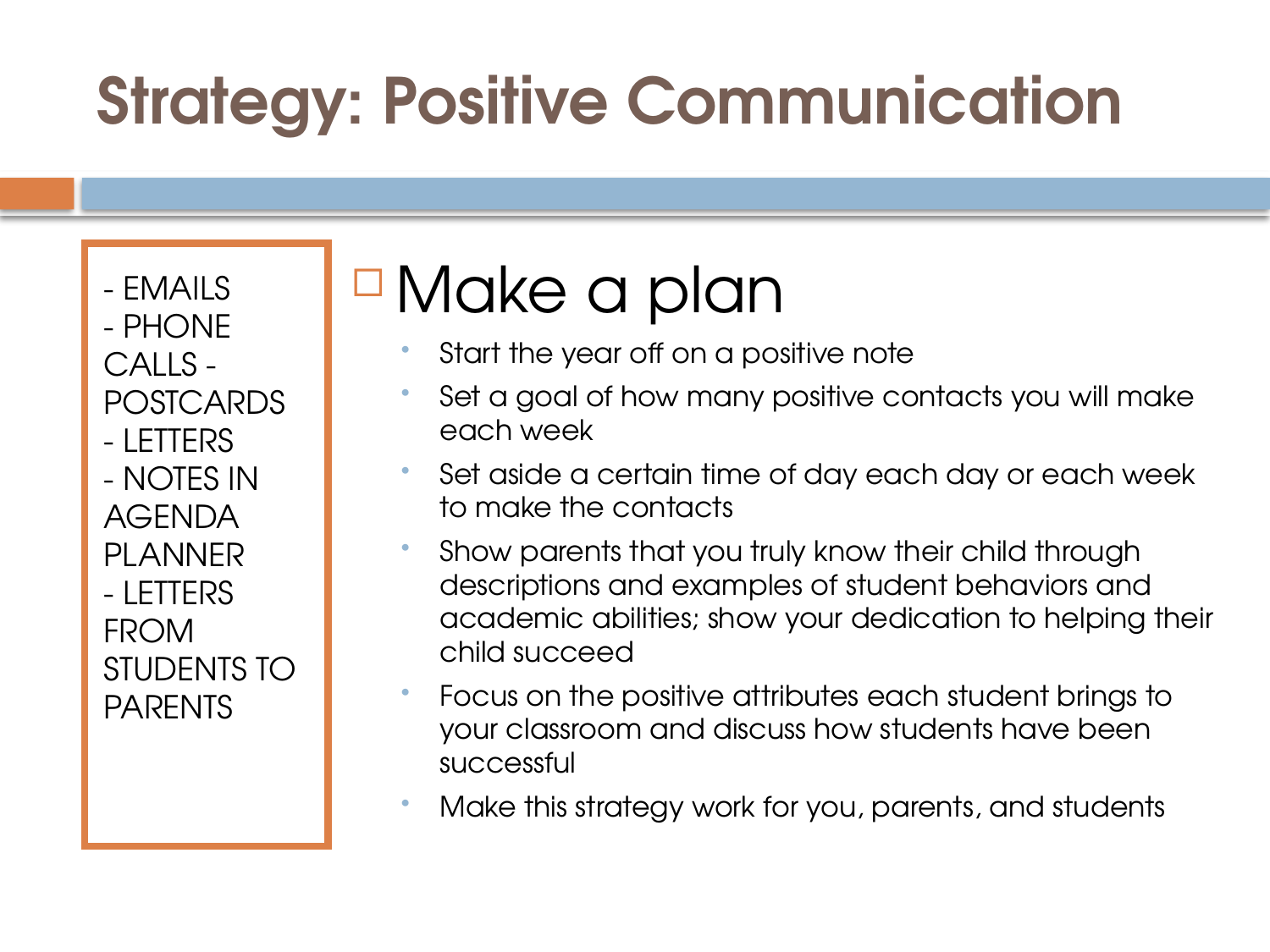

# Strategy: Positive Communication
- emails
- phone  calls - postcards
- letters
- notes in agenda planner
- letters from students to parents
Make a plan
Start the year off on a positive note
Set a goal of how many positive contacts you will make each week
Set aside a certain time of day each day or each week to make the contacts
Show parents that you truly know their child through descriptions and examples of student behaviors and academic abilities; show your dedication to helping their child succeed
Focus on the positive attributes each student brings to your classroom and discuss how students have been successful
Make this strategy work for you, parents, and students